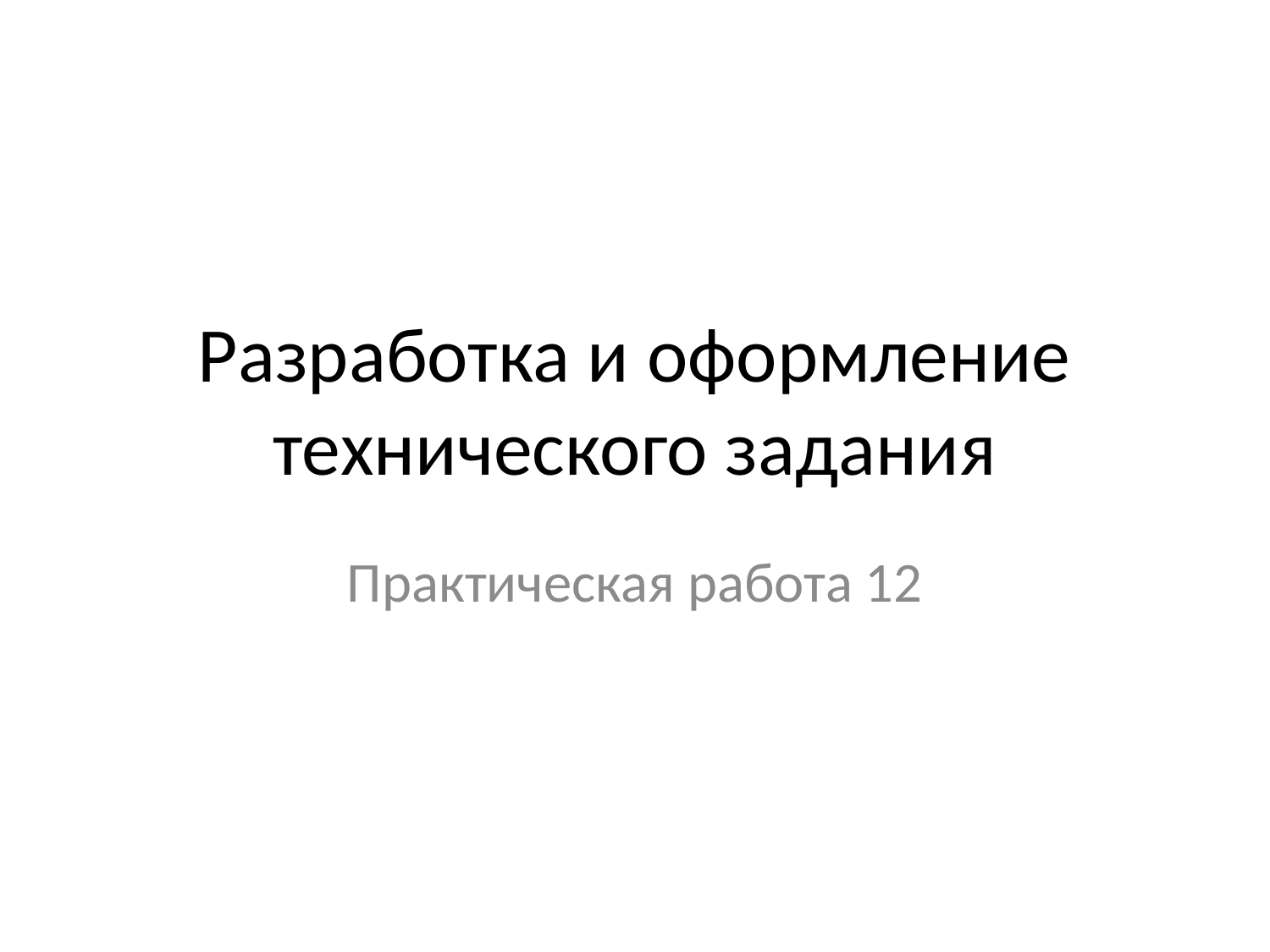

# Разработка и оформление технического задания
Практическая работа 12